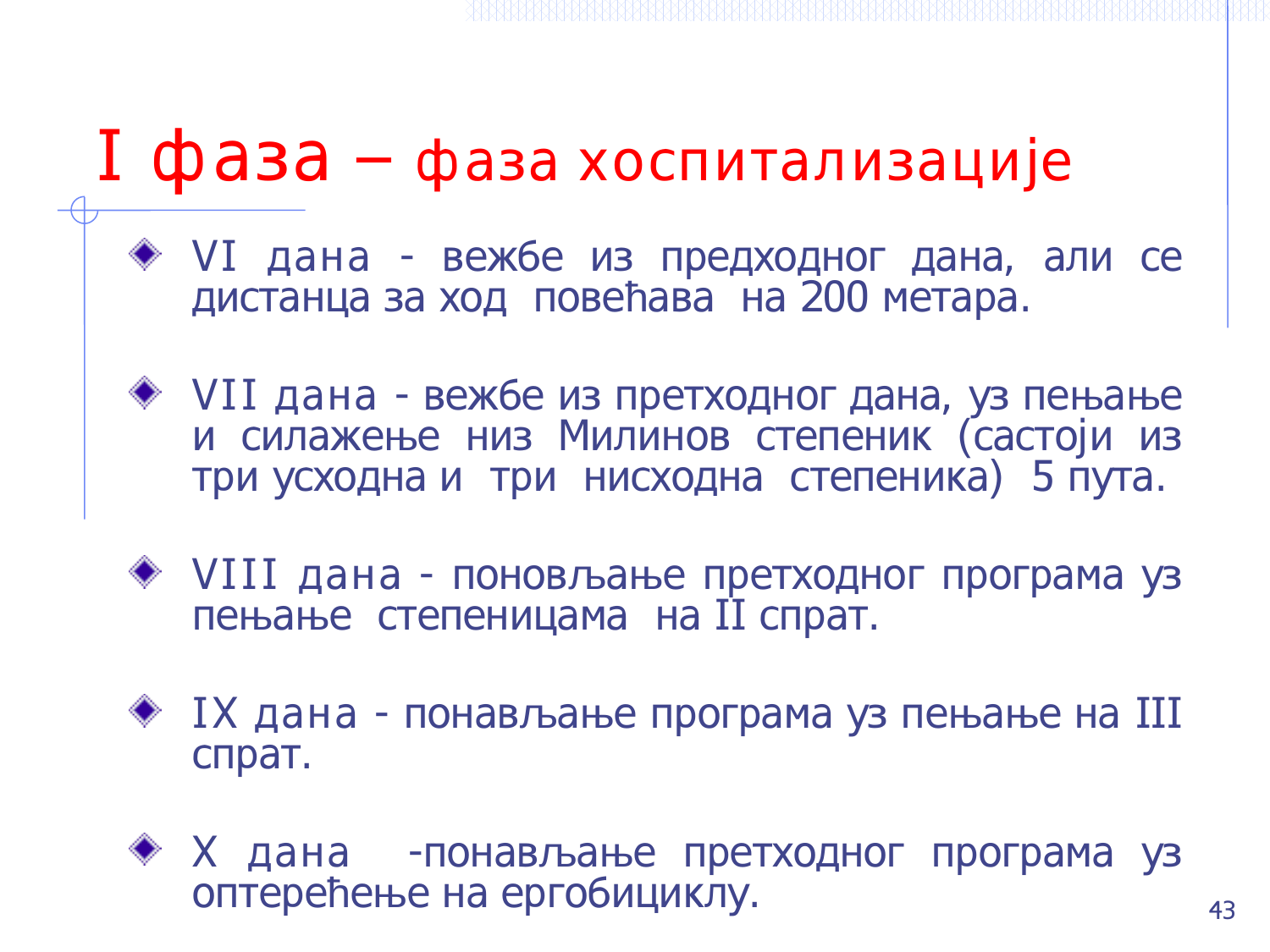

# I фаза – фаза хоспитализације
VI дана - вежбе из предходног дана, али се дистанца за ход  повећава  на 200 метара.

VII дана - вежбе из претходног дана, уз пењање и силажење низ Милинов степеник (састоји из три усходна и  три  нисходна  степеника)  5 пута.

VIII дана - поновљање претходног програма уз пењање  степеницама  на II спрат.

IX дана - понављање програма уз пењање на III спрат.

X дана  -понављање претходног програма уз оптерећење на ергобициклу.

43